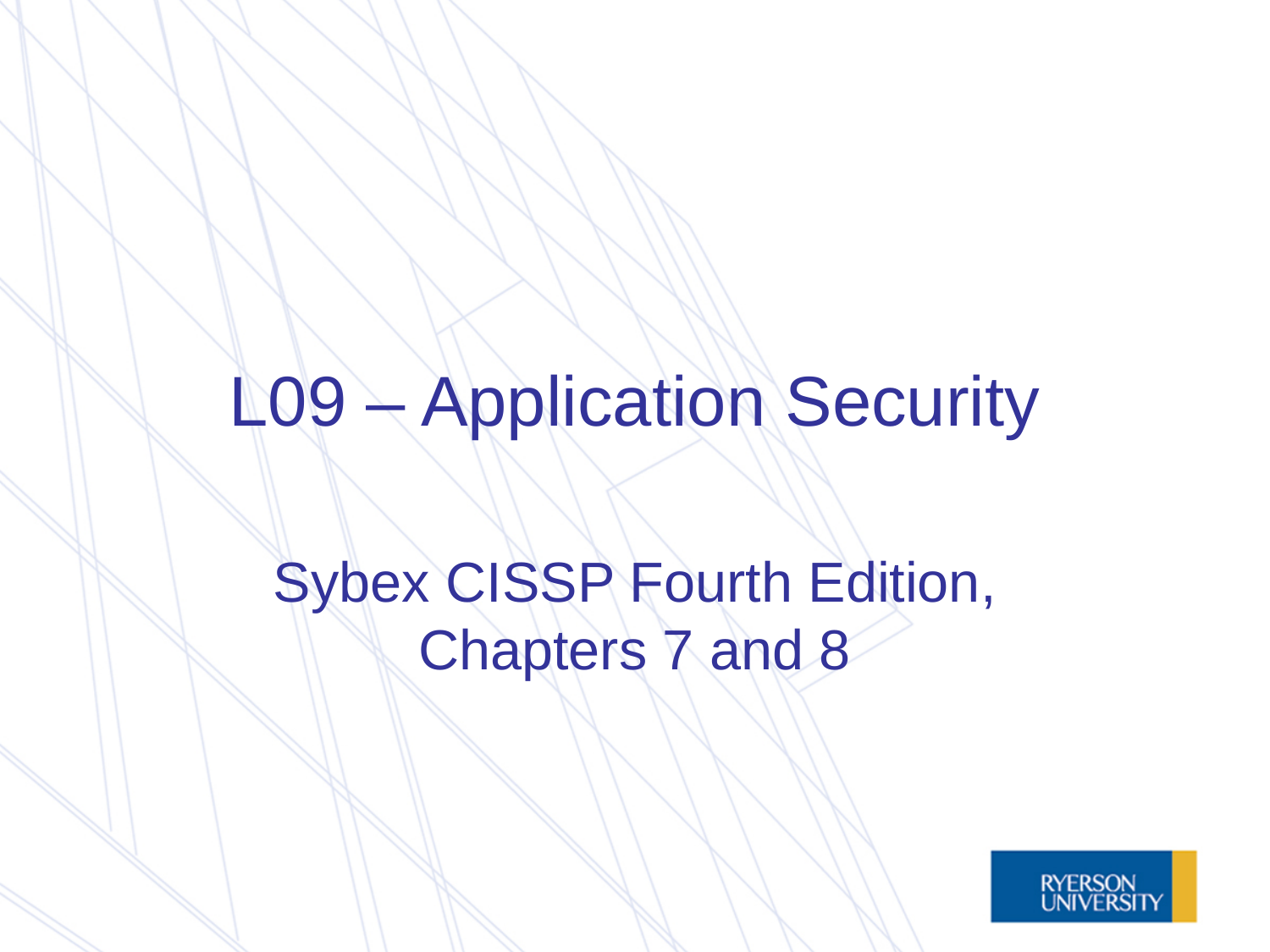

# L09 – Application Security
Sybex CISSP Fourth Edition, Chapters 7 and 8